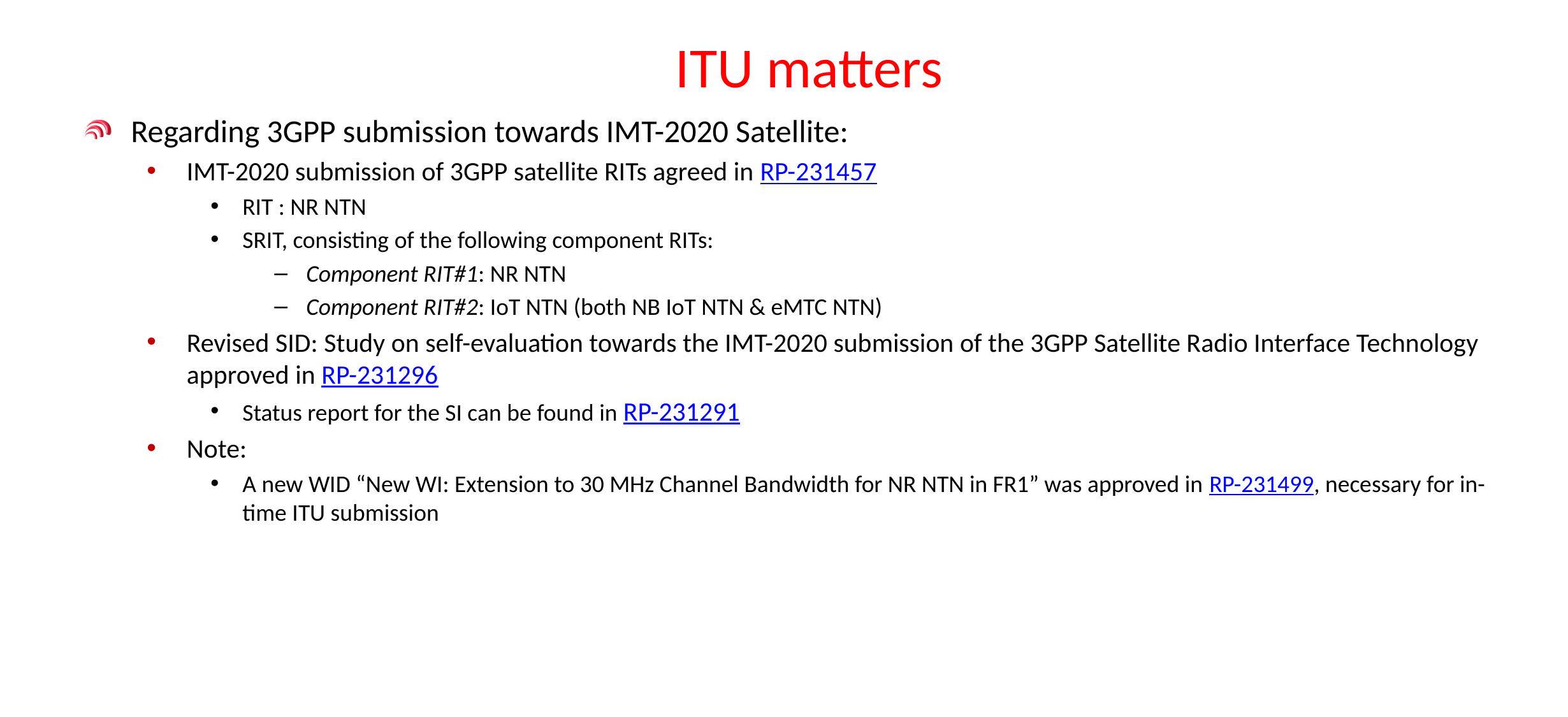

# ITU matters
Regarding 3GPP submission towards IMT-2020 Satellite:
IMT-2020 submission of 3GPP satellite RITs agreed in RP-231457
RIT : NR NTN
SRIT, consisting of the following component RITs:
Component RIT#1: NR NTN
Component RIT#2: IoT NTN (both NB IoT NTN & eMTC NTN)
Revised SID: Study on self-evaluation towards the IMT-2020 submission of the 3GPP Satellite Radio Interface Technology approved in RP-231296
Status report for the SI can be found in RP-231291
Note:
A new WID “New WI: Extension to 30 MHz Channel Bandwidth for NR NTN in FR1” was approved in RP-231499, necessary for in-time ITU submission